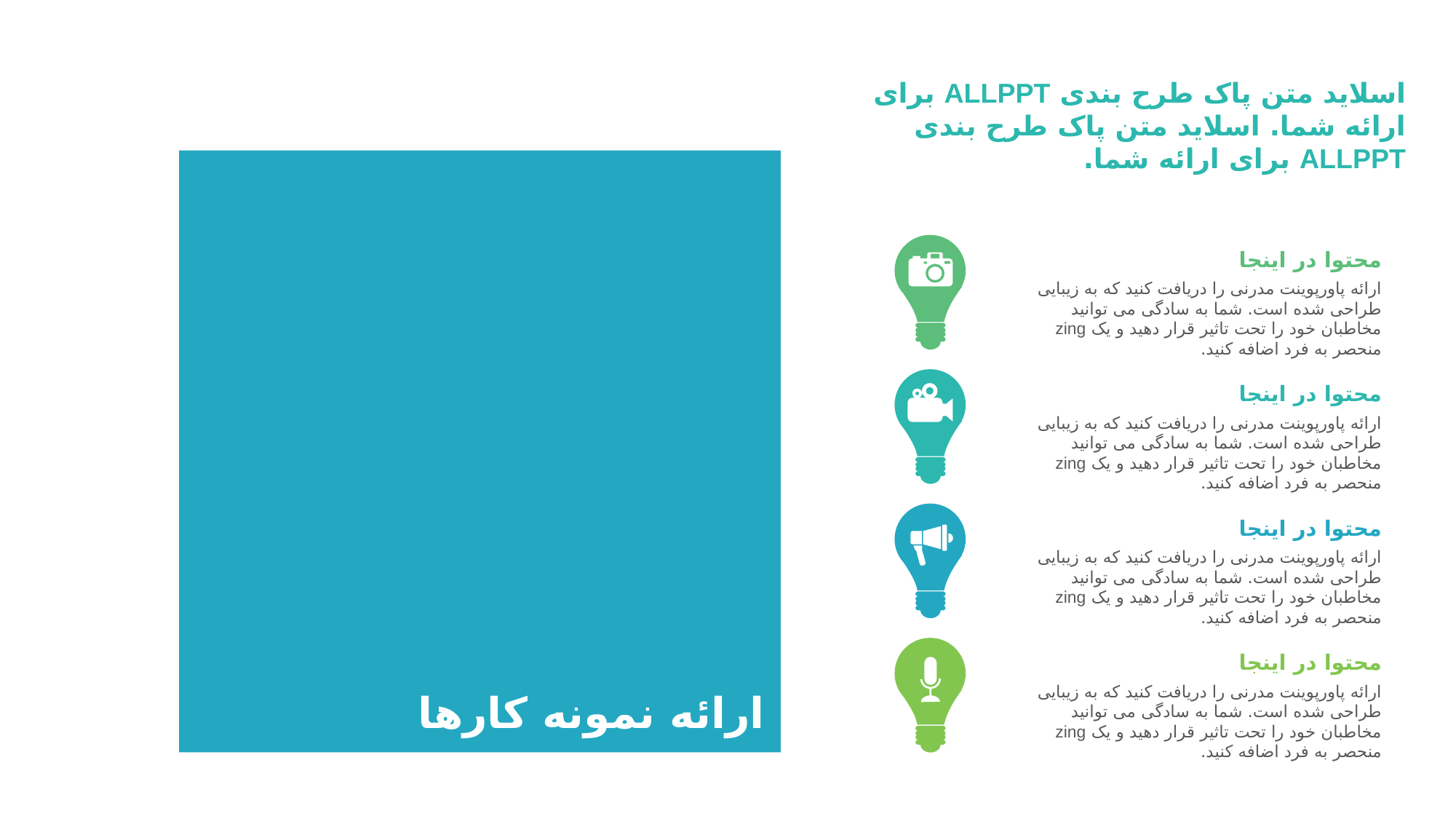

اسلاید متن پاک طرح بندی ALLPPT برای ارائه شما. اسلاید متن پاک طرح بندی ALLPPT برای ارائه شما.

محتوا در اینجا
ارائه پاورپوینت مدرنی را دریافت کنید که به زیبایی طراحی شده است. شما به سادگی می توانید مخاطبان خود را تحت تاثیر قرار دهید و یک zing منحصر به فرد اضافه کنید.

محتوا در اینجا
ارائه پاورپوینت مدرنی را دریافت کنید که به زیبایی طراحی شده است. شما به سادگی می توانید مخاطبان خود را تحت تاثیر قرار دهید و یک zing منحصر به فرد اضافه کنید.

محتوا در اینجا
ارائه پاورپوینت مدرنی را دریافت کنید که به زیبایی طراحی شده است. شما به سادگی می توانید مخاطبان خود را تحت تاثیر قرار دهید و یک zing منحصر به فرد اضافه کنید.

محتوا در اینجا
ارائه پاورپوینت مدرنی را دریافت کنید که به زیبایی طراحی شده است. شما به سادگی می توانید مخاطبان خود را تحت تاثیر قرار دهید و یک zing منحصر به فرد اضافه کنید.

ارائه نمونه کارها